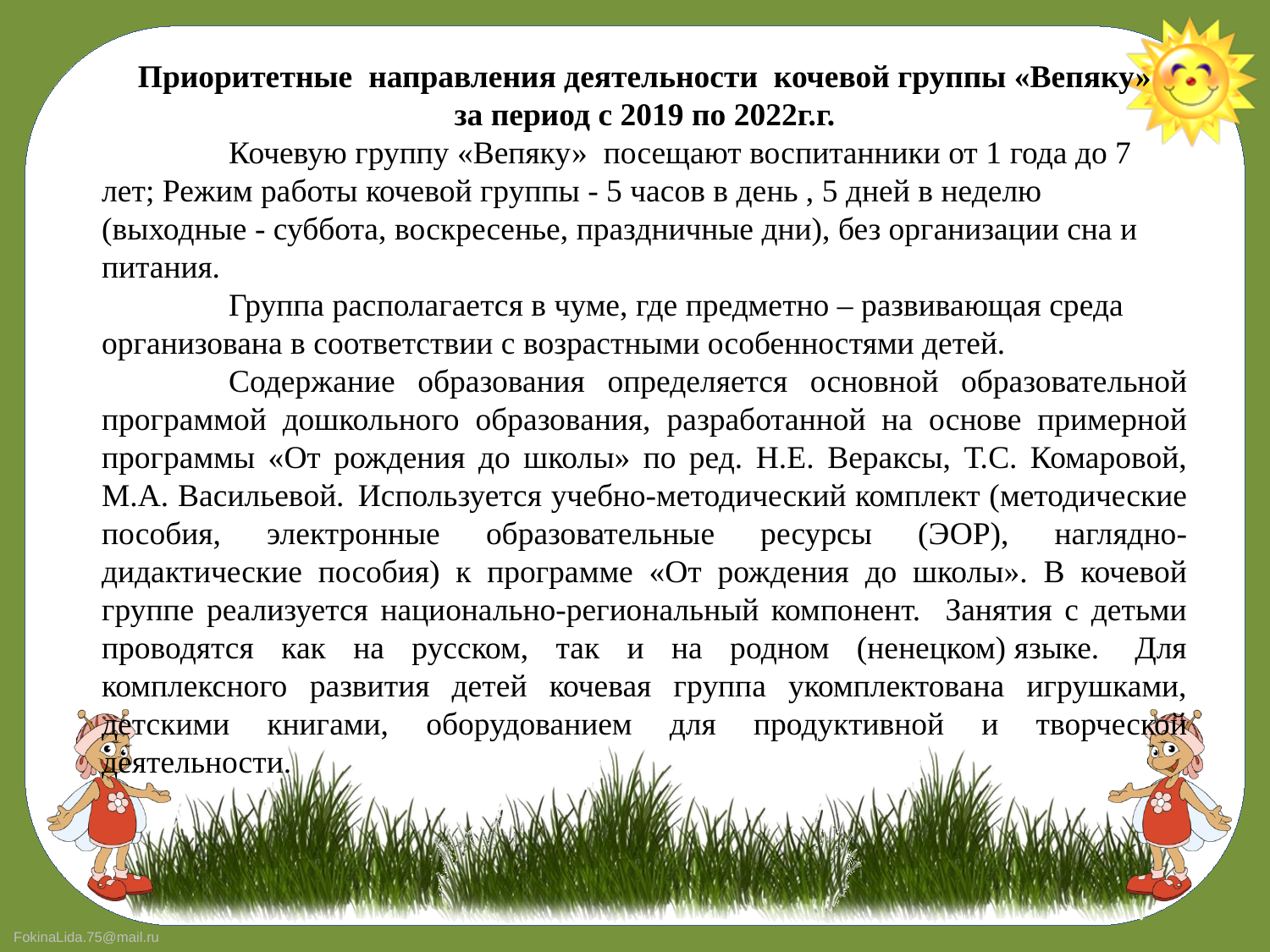

Приоритетные  направления деятельности  кочевой группы «Вепяку»
за период с 2019 по 2022г.г.
	Кочевую группу «Вепяку»  посещают воспитанники от 1 года до 7 лет; Режим работы кочевой группы - 5 часов в день , 5 дней в неделю (выходные - суббота, воскресенье, праздничные дни), без организации сна и питания.
	Группа располагается в чуме, где предметно – развивающая среда организована в соответствии с возрастными особенностями детей.
	Содержание образования определяется основной образовательной программой дошкольного образования, разработанной на основе примерной программы «От рождения до школы» по ред. Н.Е. Вераксы, Т.С. Комаровой, М.А. Васильевой. 	Используется учебно-методический комплект (методические пособия, электронные образовательные ресурсы (ЭОР), наглядно-дидактические пособия) к программе «От рождения до школы». В кочевой группе реализуется национально-региональный компонент.  Занятия с детьми проводятся как на русском, так и на родном (ненецком) языке.  Для комплексного развития детей кочевая группа укомплектована игрушками, детскими книгами, оборудованием для продуктивной и творческой деятельности.